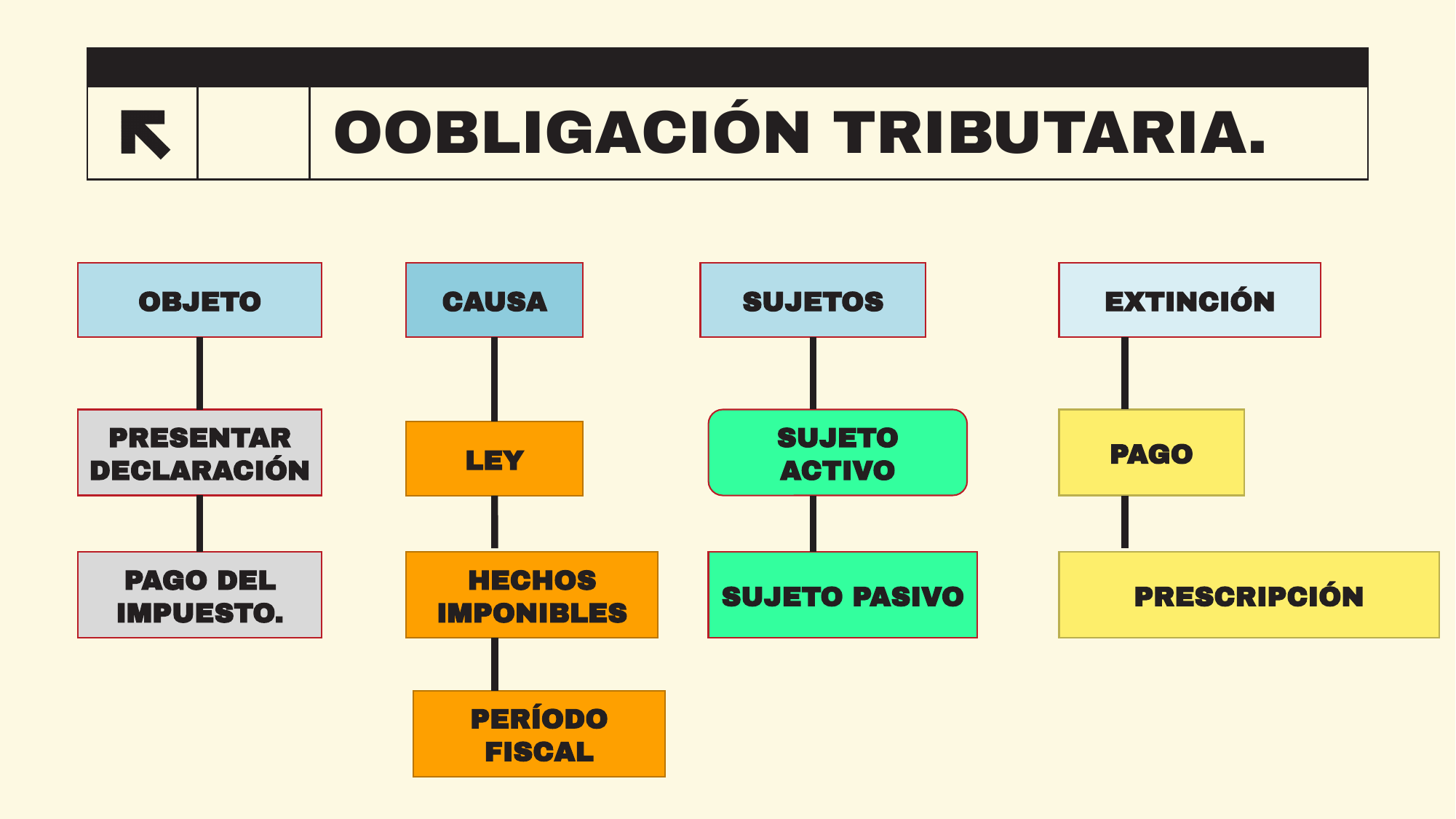

# OOBLIGACIÓN TRIBUTARIA.

24
OBJETO
CAUSA
SUJETOS
EXTINCIÓN
PAGO
PRESENTAR DECLARACIÓN
SUJETO ACTIVO
LEY
PAGO DEL IMPUESTO.
HECHOS IMPONIBLES
SUJETO PASIVO
PRESCRIPCIÓN
PERÍODO FISCAL